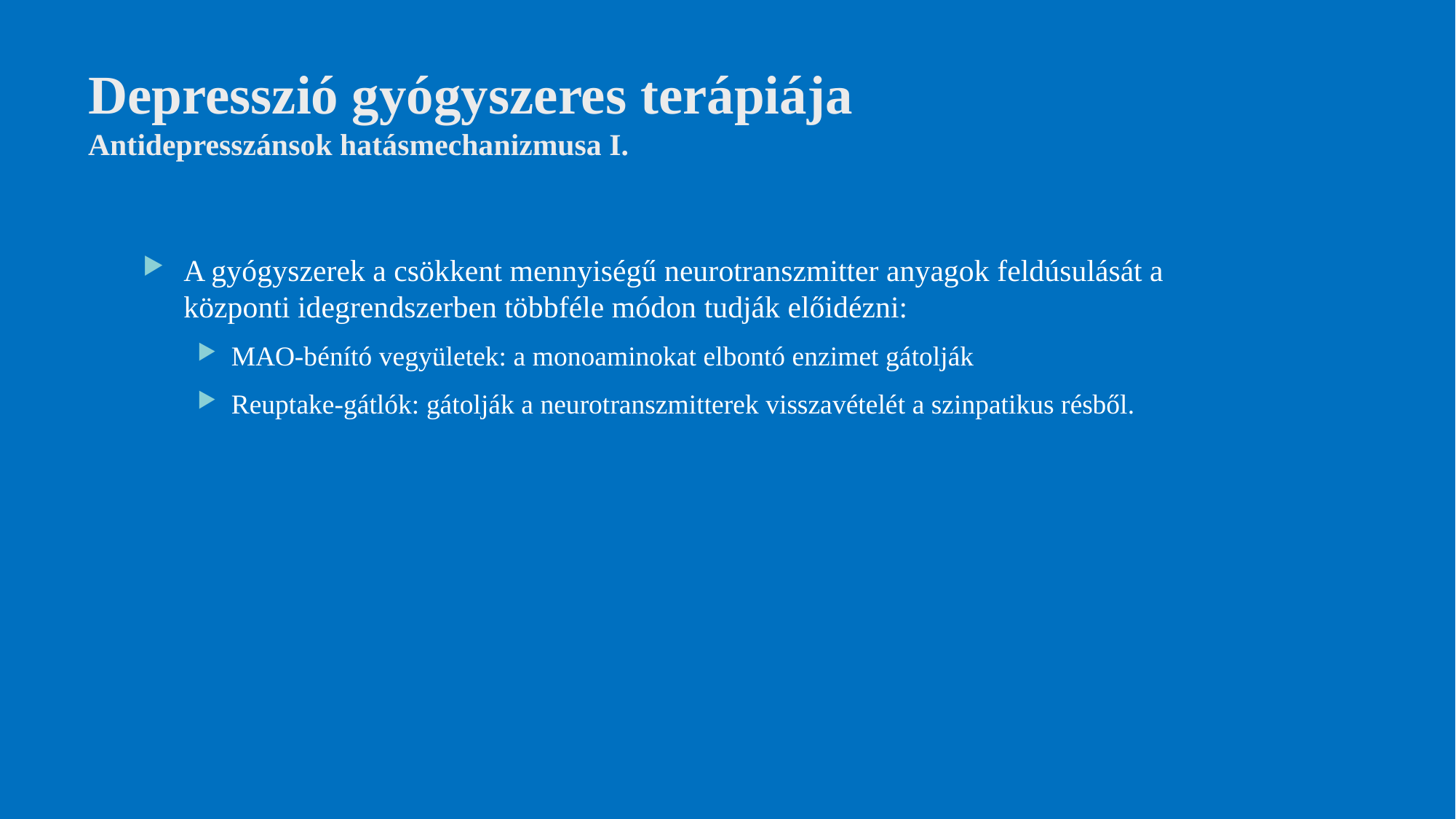

# Depresszió gyógyszeres terápiája Antidepresszánsok hatásmechanizmusa I.
A gyógyszerek a csökkent mennyiségű neurotranszmitter anyagok feldúsulását a központi idegrendszerben többféle módon tudják előidézni:
MAO-bénító vegyületek: a monoaminokat elbontó enzimet gátolják
Reuptake-gátlók: gátolják a neurotranszmitterek visszavételét a szinpatikus résből.